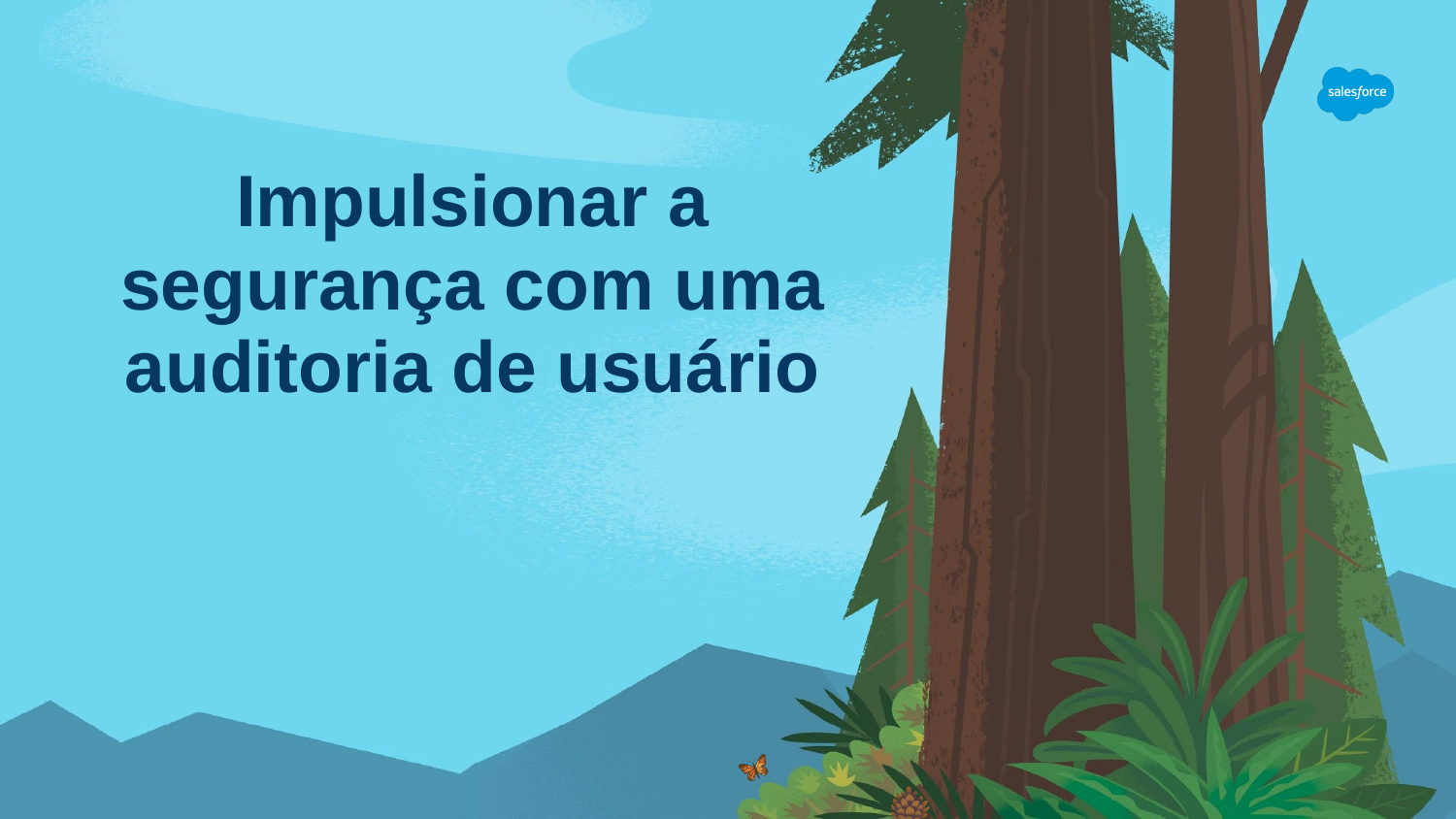

# Impulsionar a segurança com uma auditoria de usuário